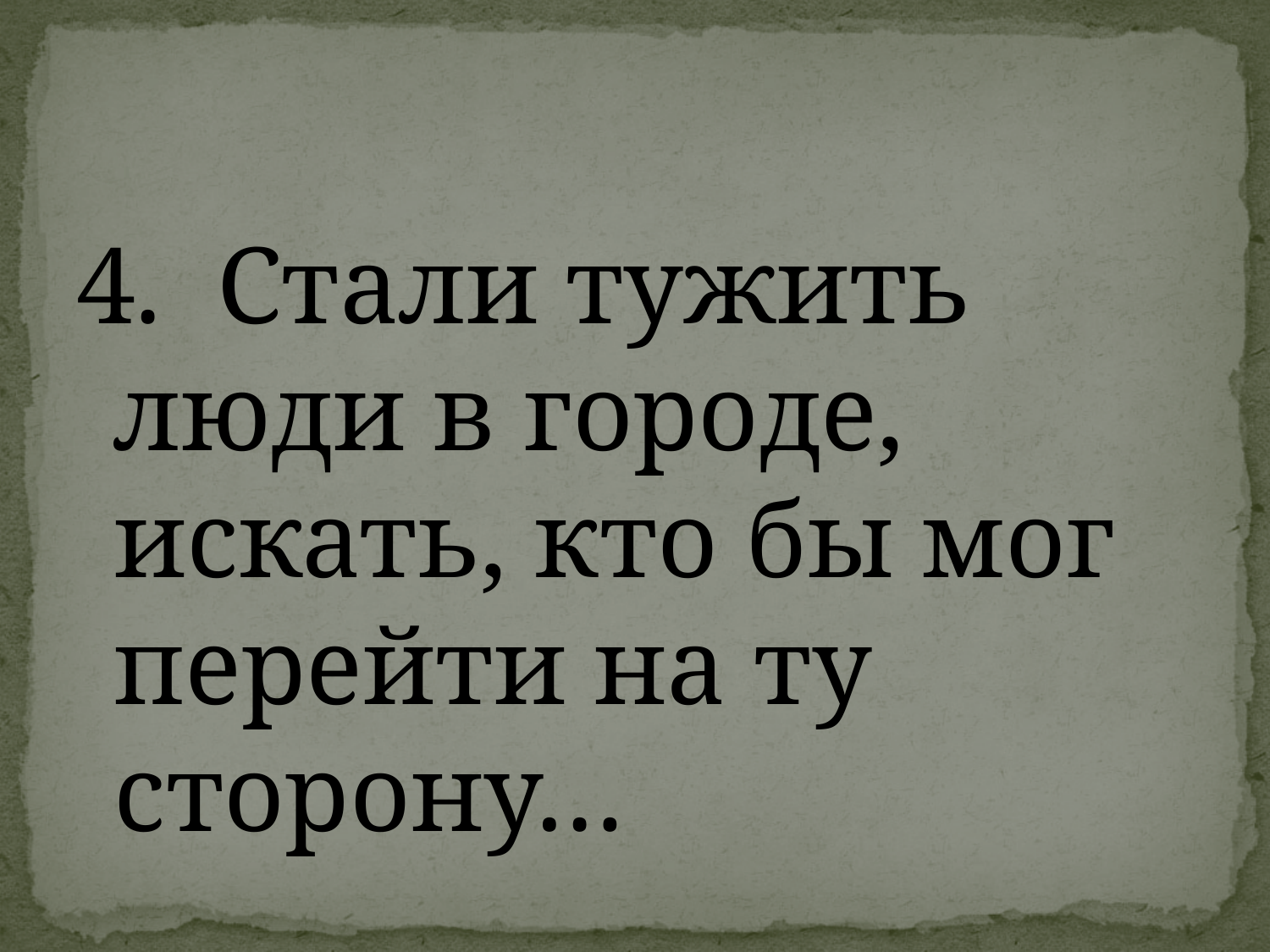

#
4.  Стали тужить люди в городе, искать, кто бы мог перейти на ту сторону…